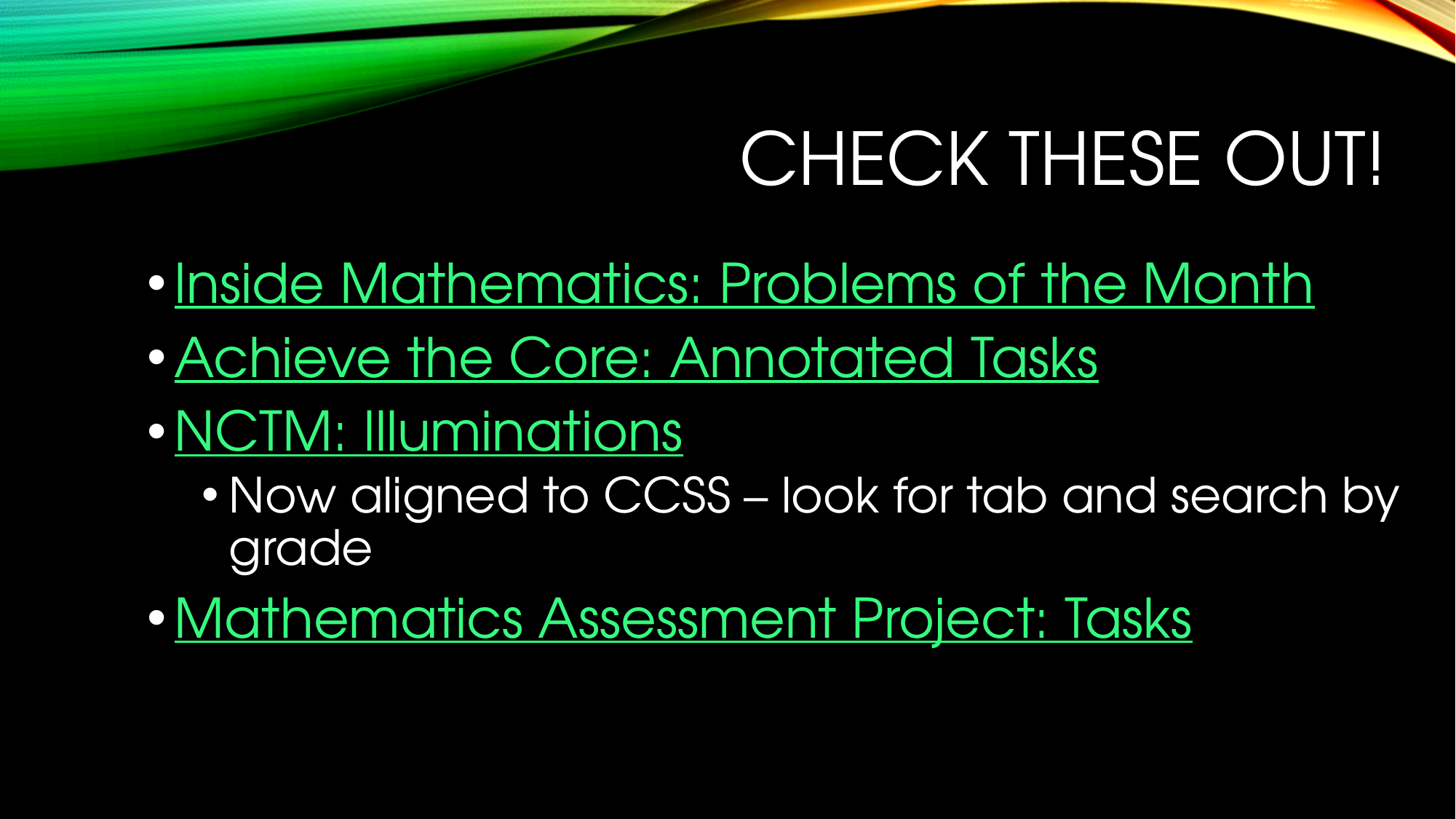

# Check these out!
Inside Mathematics: Problems of the Month
Achieve the Core: Annotated Tasks
NCTM: Illuminations
Now aligned to CCSS – look for tab and search by grade
Mathematics Assessment Project: Tasks